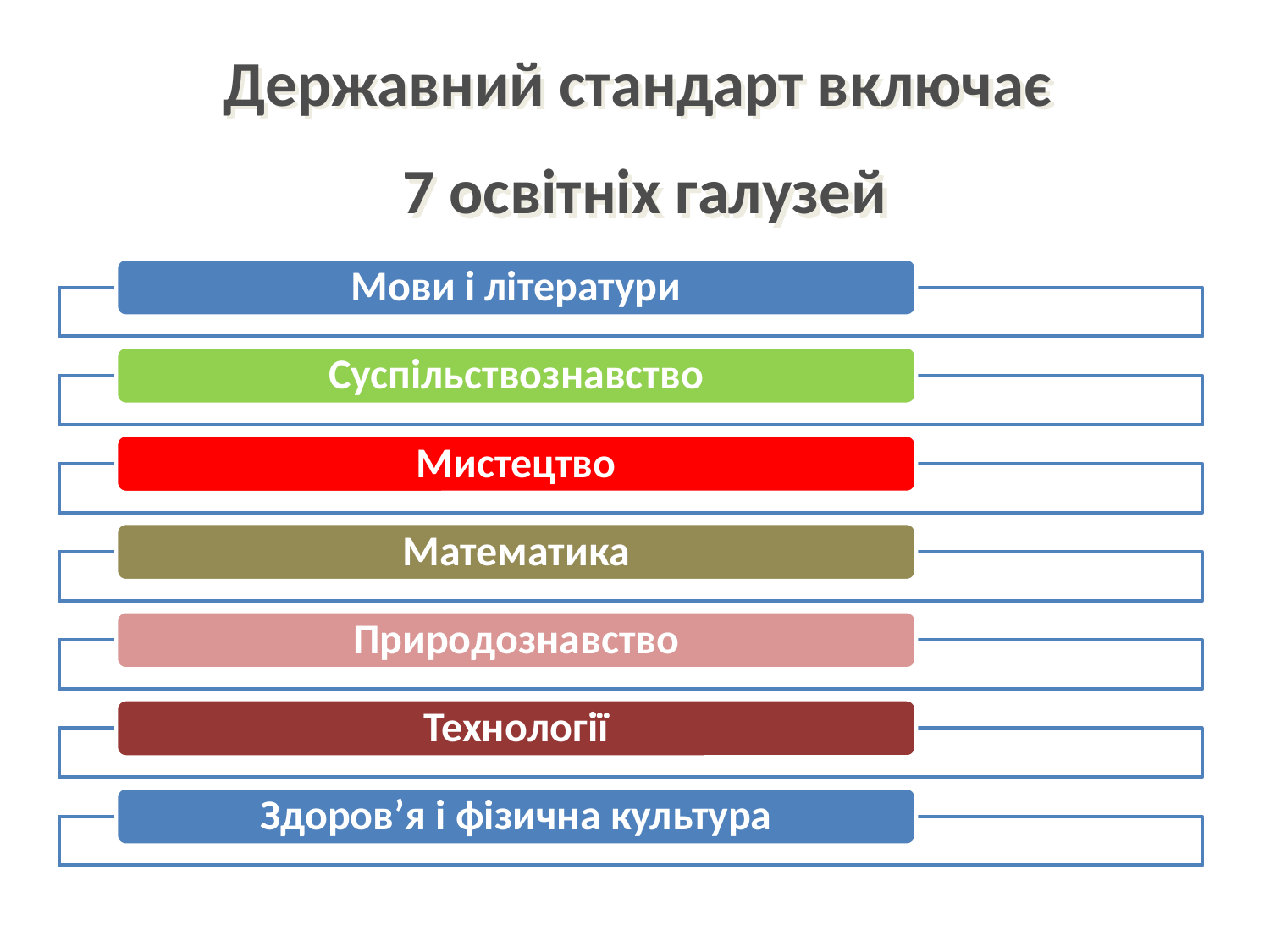

Державний стандарт включає
7 освітніх галузей
Мови і літератури
Суспільствознавство
Мистецтво
Математика
Природознавство
Технології
Здоров’я і фізична культура